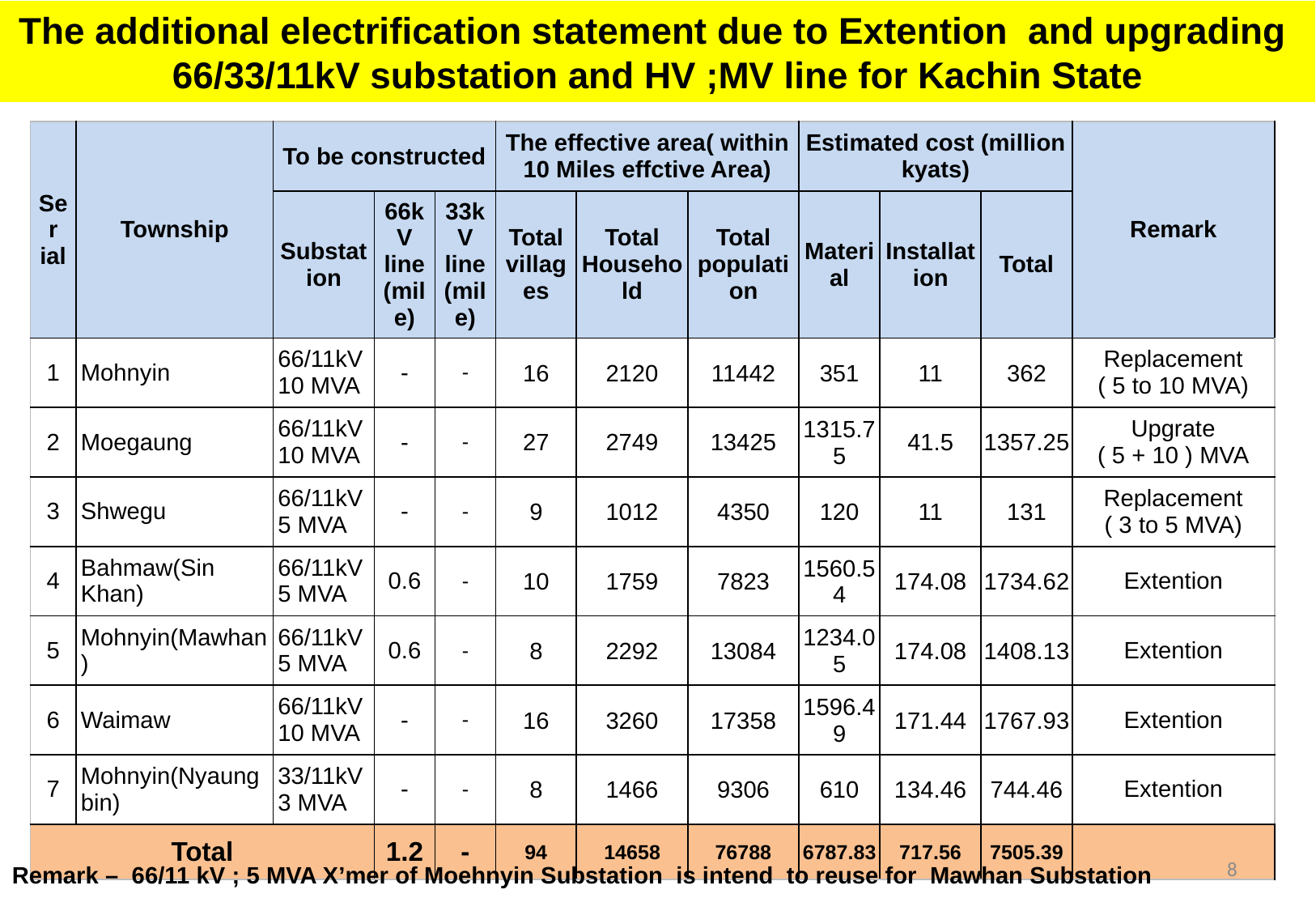

The additional electrification statement due to Extention  and upgrading
66/33/11kV substation and HV ;MV line for Kachin State
| Ser ial | Township | To be constructed |  |  | The effective area( within 10 Miles effctive Area) |  |  | Estimated cost (million kyats) |  |  | Remark |
| --- | --- | --- | --- | --- | --- | --- | --- | --- | --- | --- | --- |
|  |  | Substation | 66kV line (mile) | 33kV line (mile) | Total villages | Total Household | Total population | Material | Installation | Total |  |
| 1 | Mohnyin | 66/11kV 10 MVA | - | - | 16 | 2120 | 11442 | 351 | 11 | 362 | Replacement ( 5 to 10 MVA) |
| 2 | Moegaung | 66/11kV 10 MVA | - | - | 27 | 2749 | 13425 | 1315.75 | 41.5 | 1357.25 | Upgrate ( 5 + 10 ) MVA |
| 3 | Shwegu | 66/11kV 5 MVA | - | - | 9 | 1012 | 4350 | 120 | 11 | 131 | Replacement ( 3 to 5 MVA) |
| 4 | Bahmaw(Sin Khan) | 66/11kV 5 MVA | 0.6 | - | 10 | 1759 | 7823 | 1560.54 | 174.08 | 1734.62 | Extention |
| 5 | Mohnyin(Mawhan) | 66/11kV 5 MVA | 0.6 | - | 8 | 2292 | 13084 | 1234.05 | 174.08 | 1408.13 | Extention |
| 6 | Waimaw | 66/11kV 10 MVA | - | - | 16 | 3260 | 17358 | 1596.49 | 171.44 | 1767.93 | Extention |
| 7 | Mohnyin(Nyaungbin) | 33/11kV 3 MVA | - | - | 8 | 1466 | 9306 | 610 | 134.46 | 744.46 | Extention |
| Total |  |  | 1.2 | - | 94 | 14658 | 76788 | 6787.83 | 717.56 | 7505.39 |  |
8
Remark –  66/11 kV ; 5 MVA X’mer of Moehnyin Substation  is intend  to reuse for  Mawhan Substation